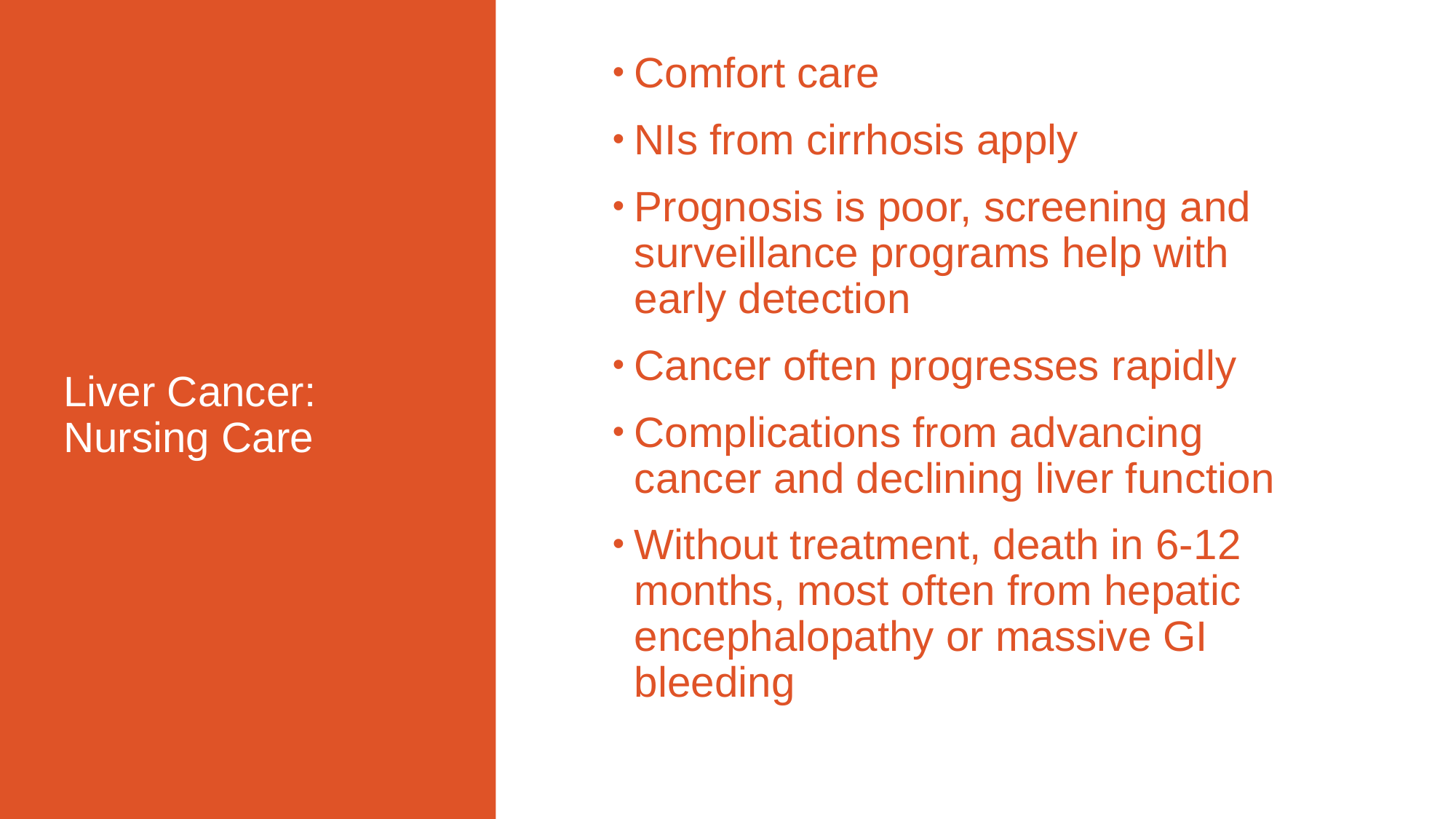

Comfort care
NIs from cirrhosis apply
Prognosis is poor, screening and surveillance programs help with early detection
Cancer often progresses rapidly
Complications from advancing cancer and declining liver function
Without treatment, death in 6-12 months, most often from hepatic encephalopathy or massive GI bleeding

# Liver Cancer: Nursing Care